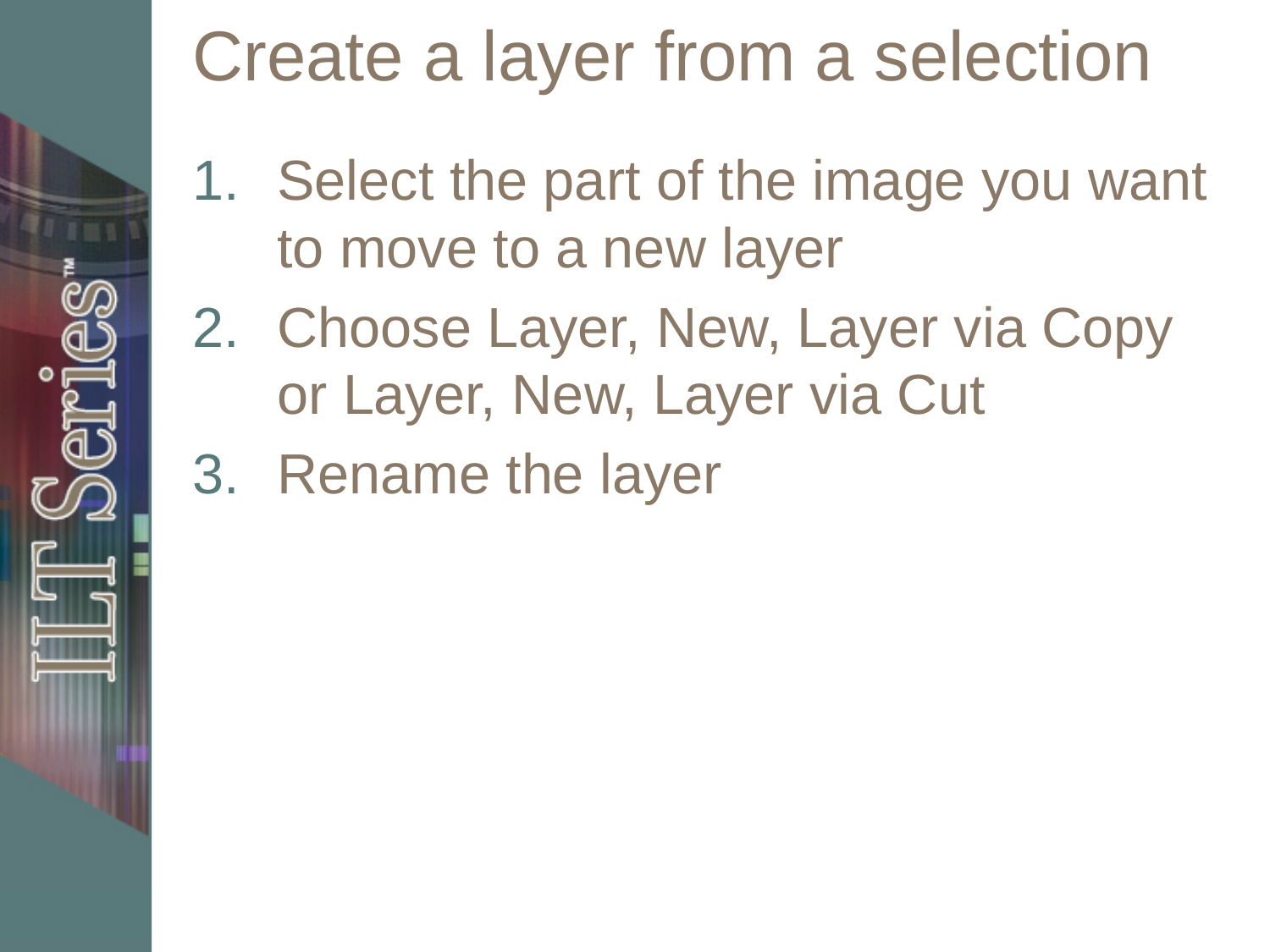

# Create a layer from a selection
Select the part of the image you want to move to a new layer
Choose Layer, New, Layer via Copy or Layer, New, Layer via Cut
Rename the layer